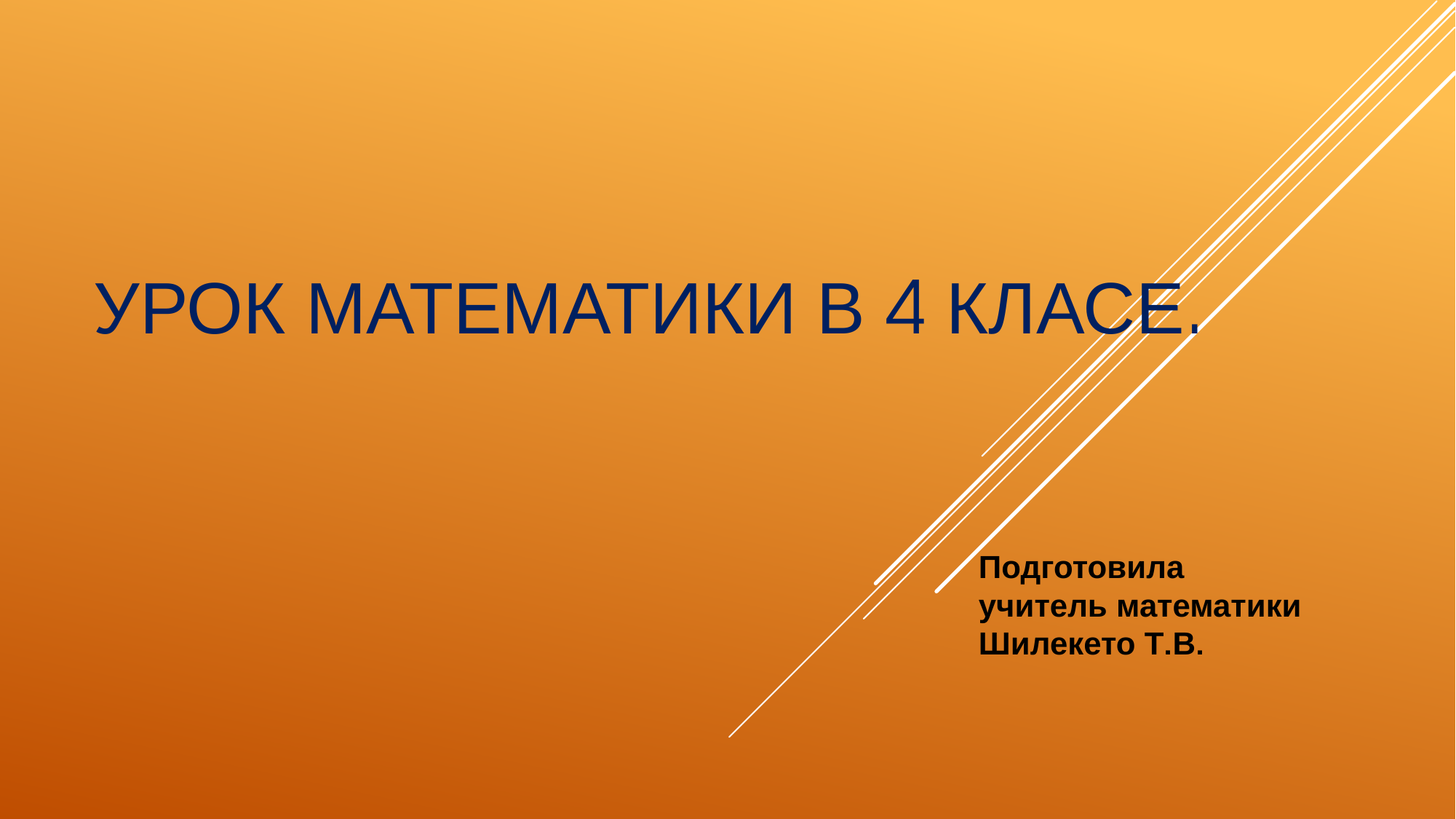

# Урок математики в 4 класе.
Подготовила учитель математики Шилекето Т.В.